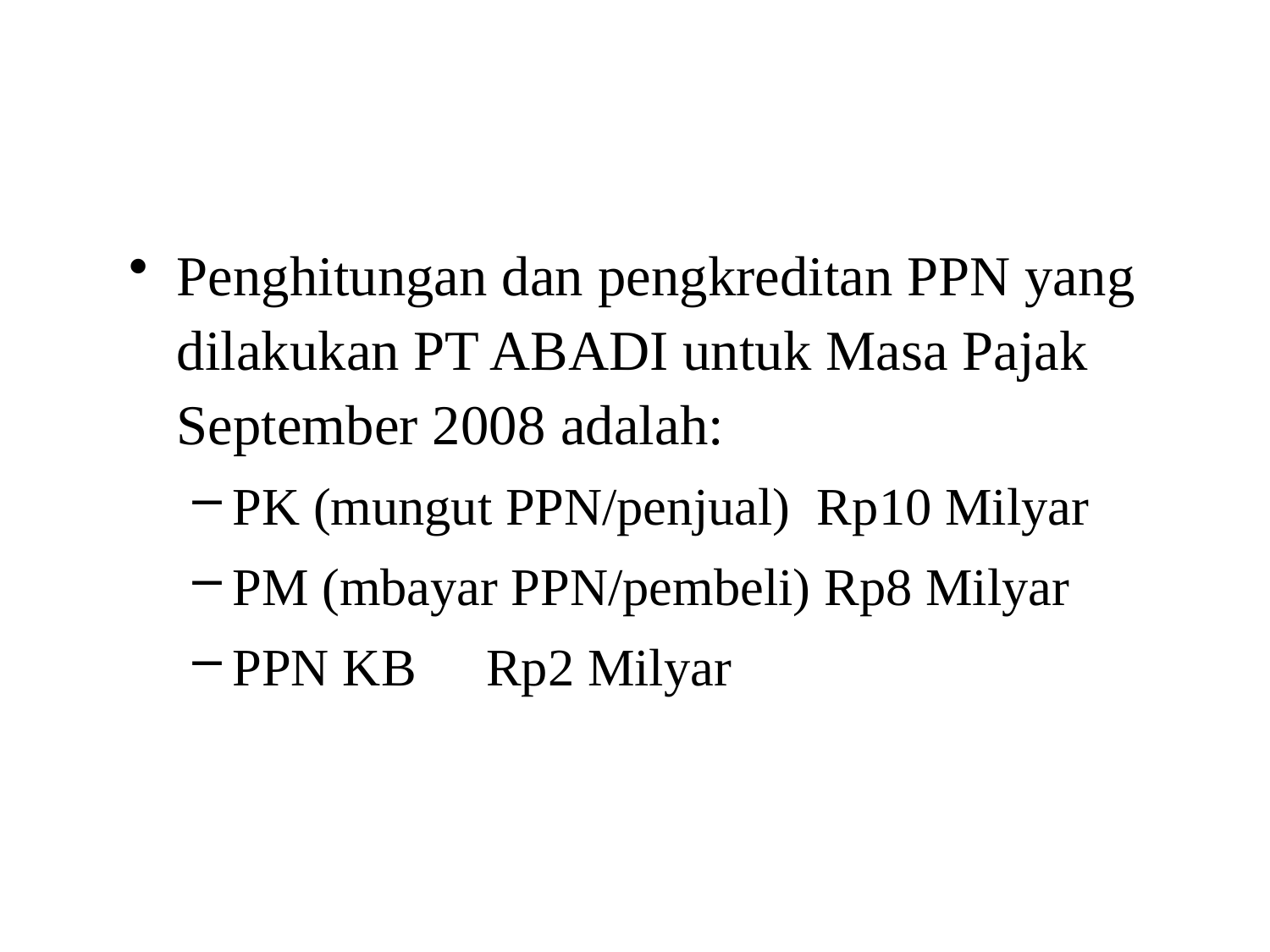

Penghitungan dan pengkreditan PPN yang dilakukan PT ABADI untuk Masa Pajak September 2008 adalah:
PK (mungut PPN/penjual)  Rp10 Milyar
PM (mbayar PPN/pembeli) Rp8 Milyar
PPN KB	Rp2 Milyar